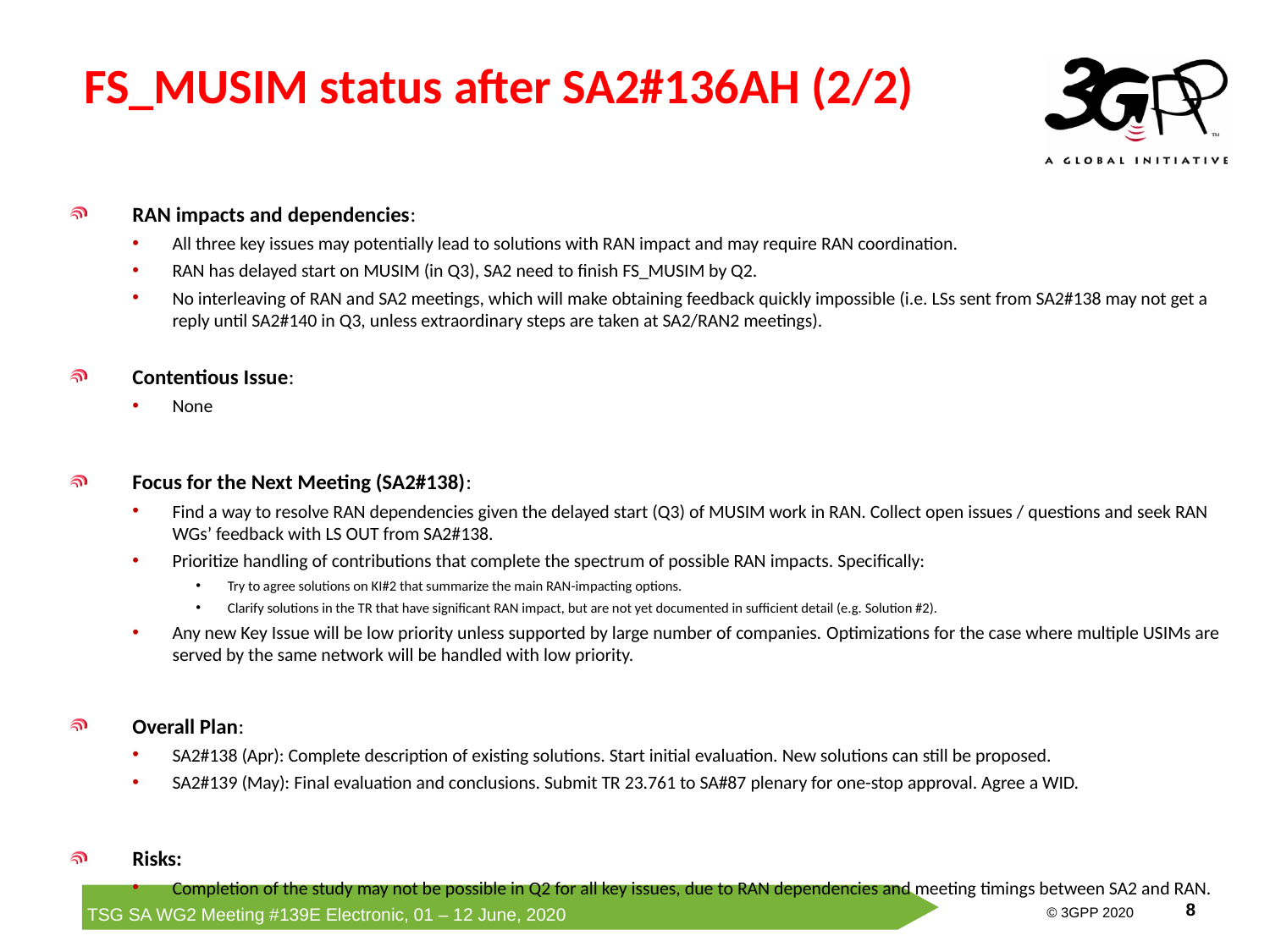

# FS_MUSIM status after SA2#136AH (2/2)
RAN impacts and dependencies:
All three key issues may potentially lead to solutions with RAN impact and may require RAN coordination.
RAN has delayed start on MUSIM (in Q3), SA2 need to finish FS_MUSIM by Q2.
No interleaving of RAN and SA2 meetings, which will make obtaining feedback quickly impossible (i.e. LSs sent from SA2#138 may not get a reply until SA2#140 in Q3, unless extraordinary steps are taken at SA2/RAN2 meetings).

Contentious Issue:
None

Focus for the Next Meeting (SA2#138):
Find a way to resolve RAN dependencies given the delayed start (Q3) of MUSIM work in RAN. Collect open issues / questions and seek RAN WGs’ feedback with LS OUT from SA2#138.
Prioritize handling of contributions that complete the spectrum of possible RAN impacts. Specifically:
Try to agree solutions on KI#2 that summarize the main RAN-impacting options.
Clarify solutions in the TR that have significant RAN impact, but are not yet documented in sufficient detail (e.g. Solution #2).
Any new Key Issue will be low priority unless supported by large number of companies. Optimizations for the case where multiple USIMs are served by the same network will be handled with low priority.

Overall Plan:
SA2#138 (Apr): Complete description of existing solutions. Start initial evaluation. New solutions can still be proposed.
SA2#139 (May): Final evaluation and conclusions. Submit TR 23.761 to SA#87 plenary for one-stop approval. Agree a WID.

Risks:
Completion of the study may not be possible in Q2 for all key issues, due to RAN dependencies and meeting timings between SA2 and RAN.